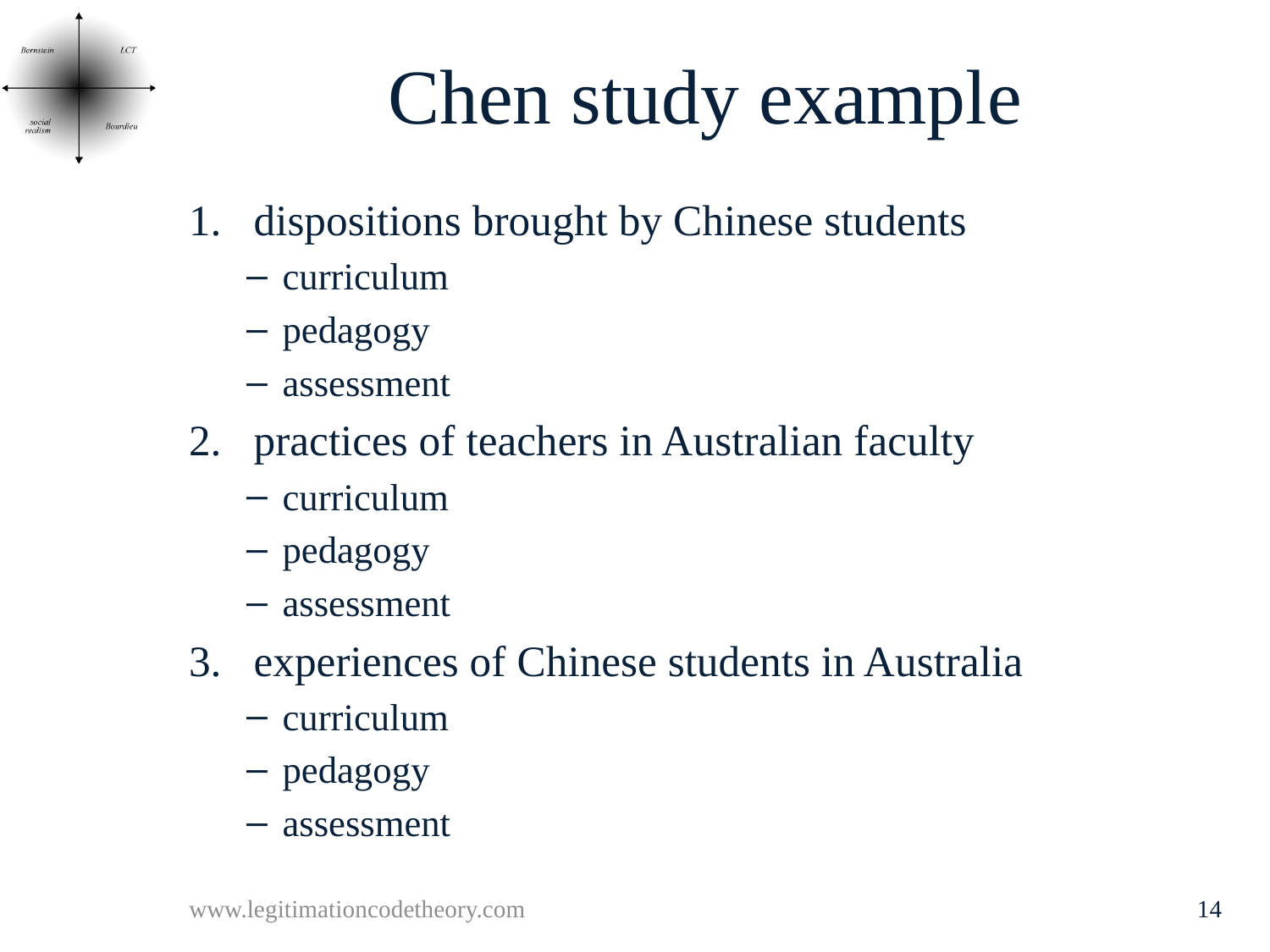

# Chen study example

dispositions brought by Chinese students
curriculum
pedagogy
assessment
practices of teachers in Australian faculty
curriculum
pedagogy
assessment
experiences of Chinese students in Australia
curriculum
pedagogy
assessment

www.legitimationcodetheory.com
14